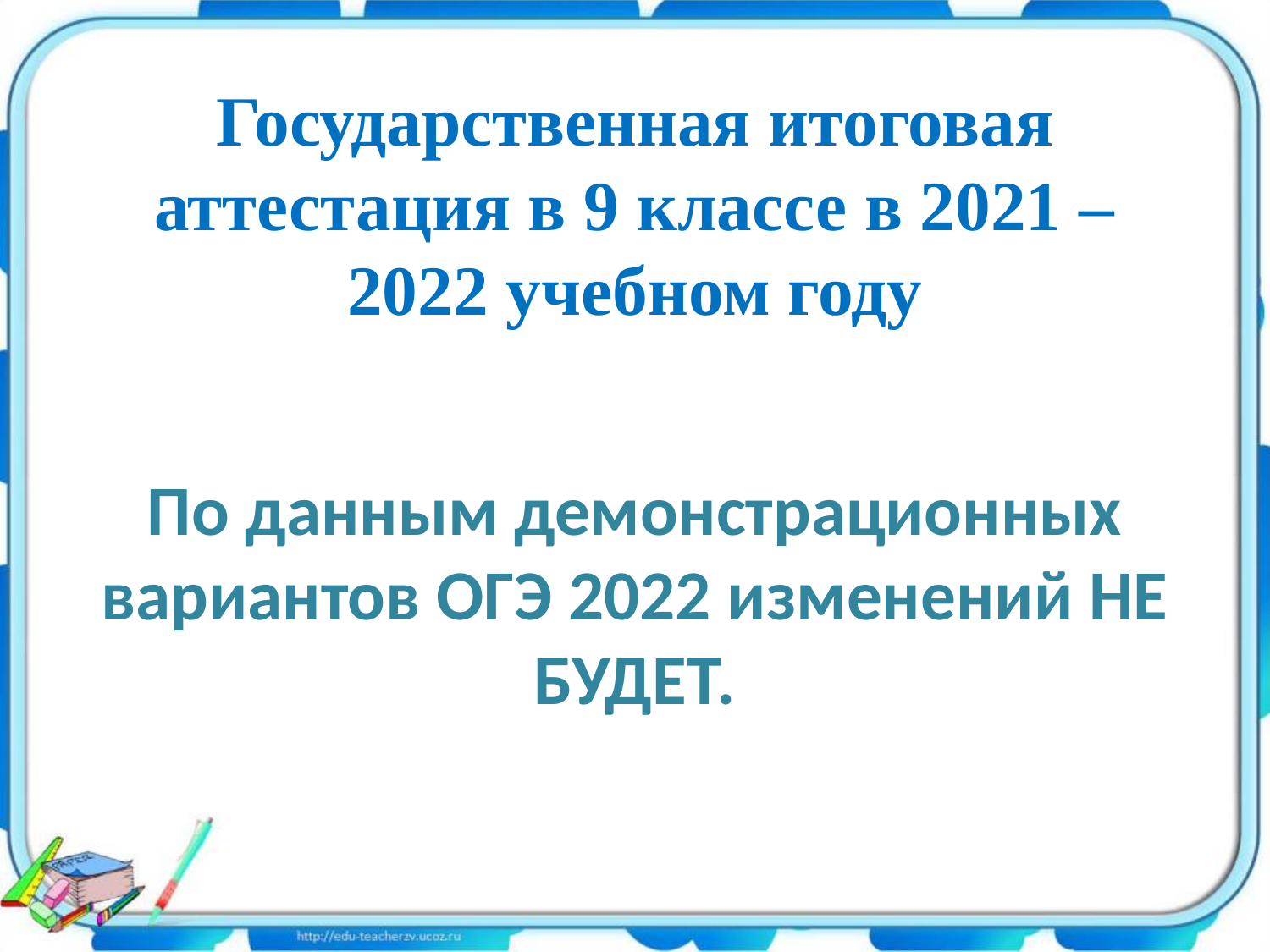

Государственная итоговая аттестация в 9 классе в 2021 – 2022 учебном году

По данным демонстрационных вариантов ОГЭ 2022 изменений НЕ БУДЕТ.